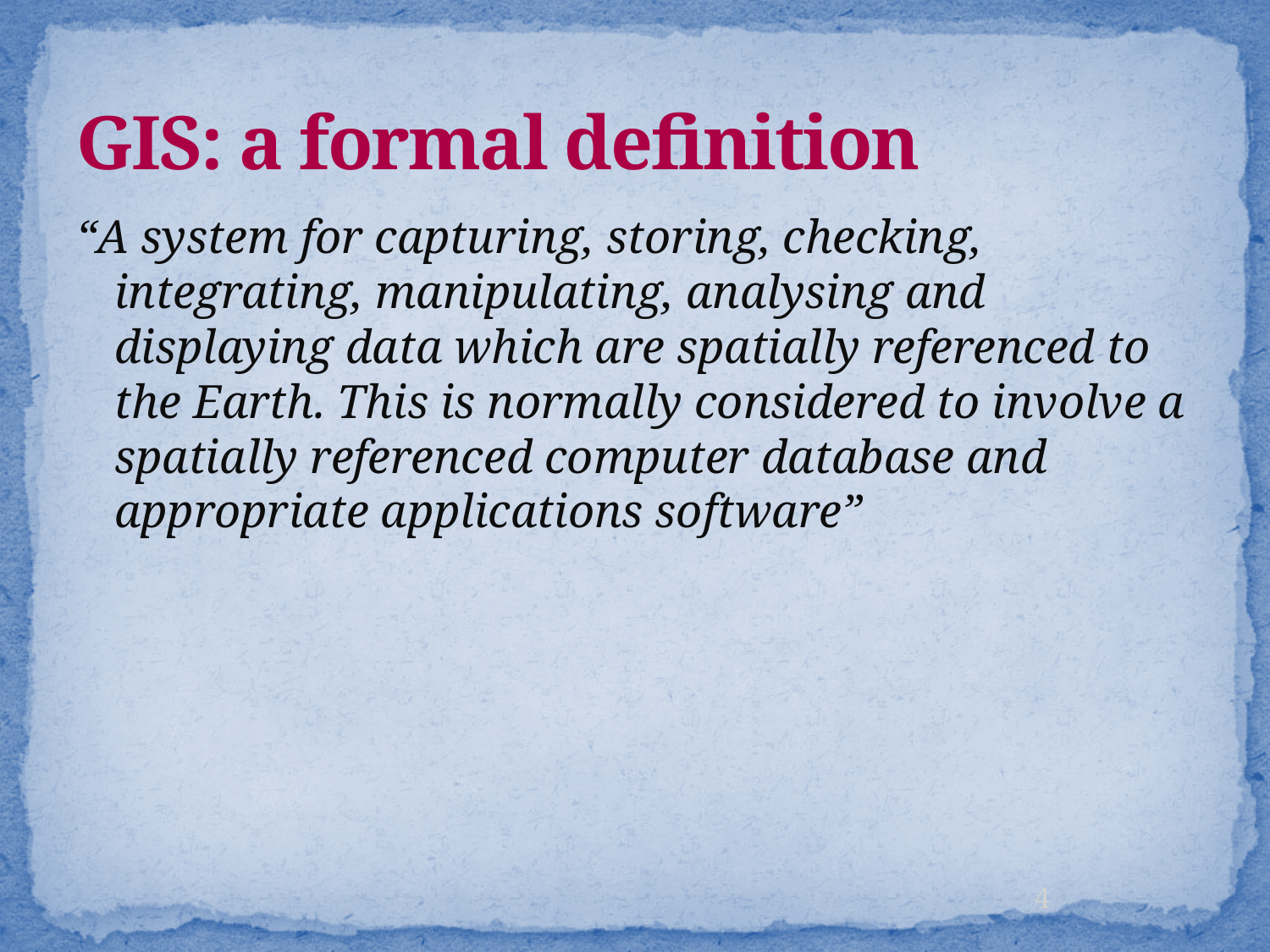

# GIS: a formal definition
“A system for capturing, storing, checking, integrating, manipulating, analysing and displaying data which are spatially referenced to the Earth. This is normally considered to involve a spatially referenced computer database and appropriate applications software”
4